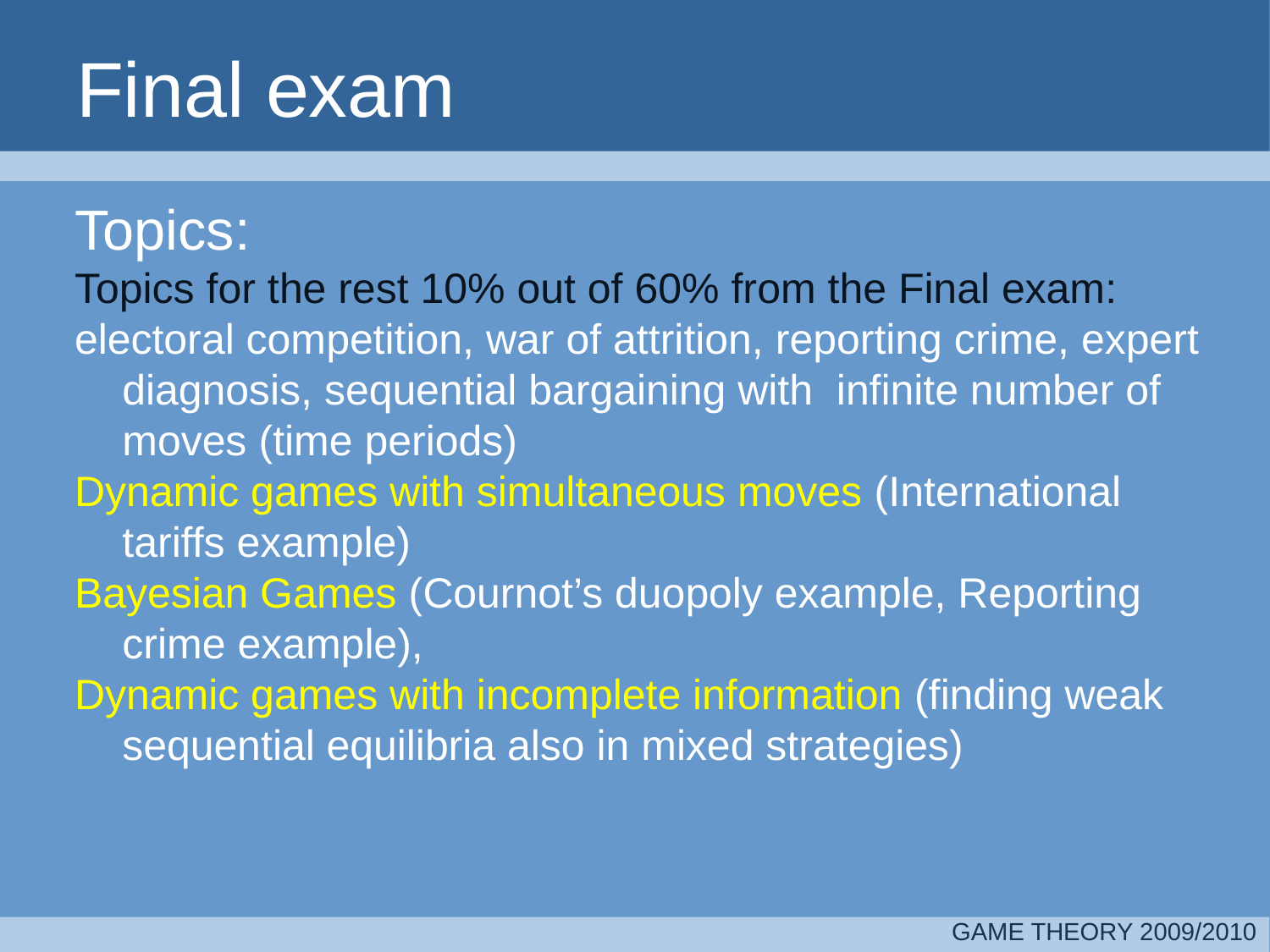

# Final exam
Topics:
Topics for the rest 10% out of 60% from the Final exam:
electoral competition, war of attrition, reporting crime, expert diagnosis, sequential bargaining with  infinite number of moves (time periods)
Dynamic games with simultaneous moves (International tariffs example)
Bayesian Games (Cournot’s duopoly example, Reporting crime example),
Dynamic games with incomplete information (finding weak sequential equilibria also in mixed strategies)

GAME THEORY 2009/2010